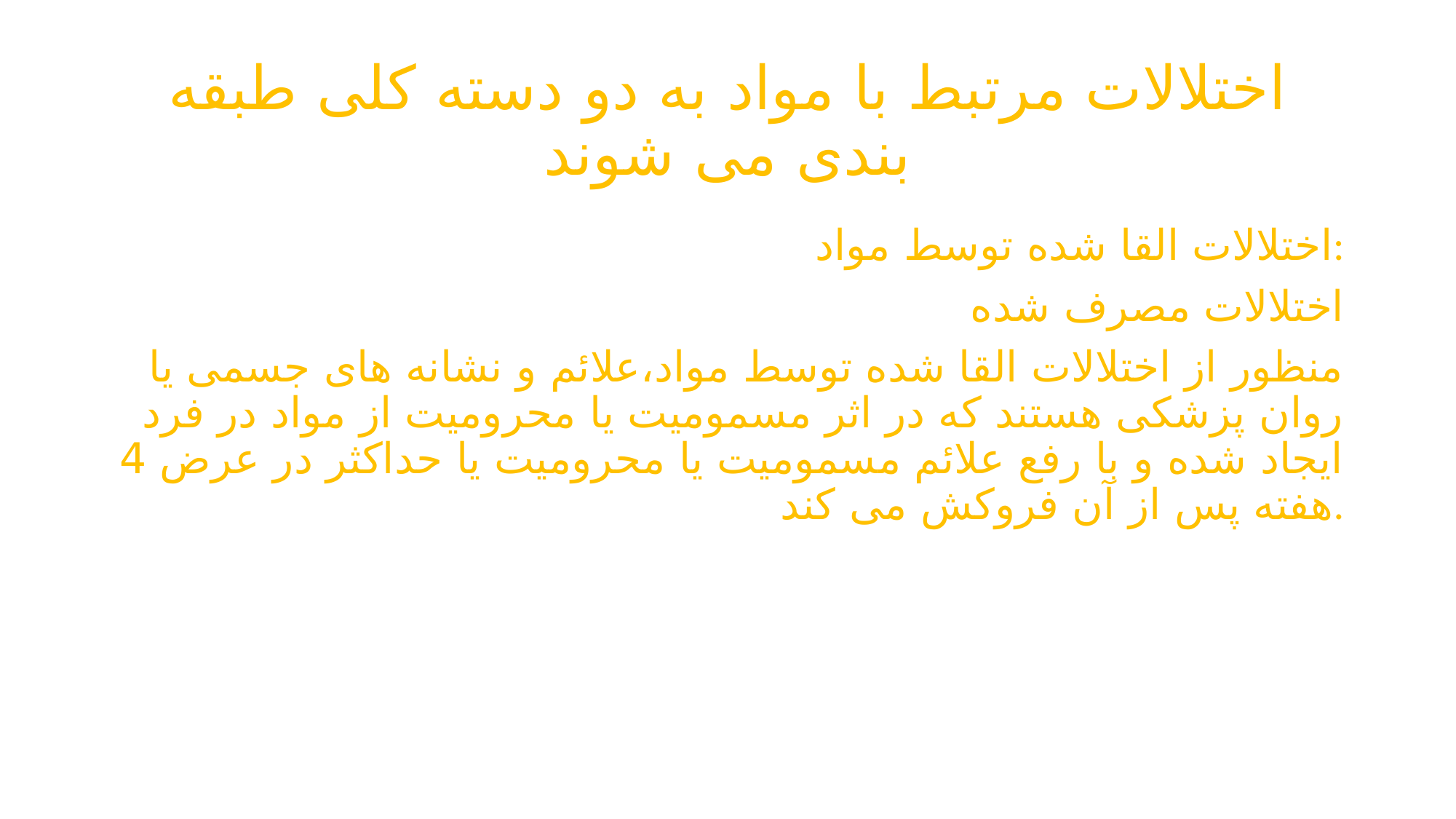

# اختلالات مرتبط با مواد به دو دسته کلی طبقه بندی می شوند
اختلالات القا شده توسط مواد:
اختلالات مصرف شده
منظور از اختلالات القا شده توسط مواد،علائم و نشانه های جسمی یا روان پزشکی هستند که در اثر مسمومیت یا محرومیت از مواد در فرد ایجاد شده و با رفع علائم مسمومیت یا محرومیت یا حداکثر در عرض 4 هفته پس از آن فروکش می کند.